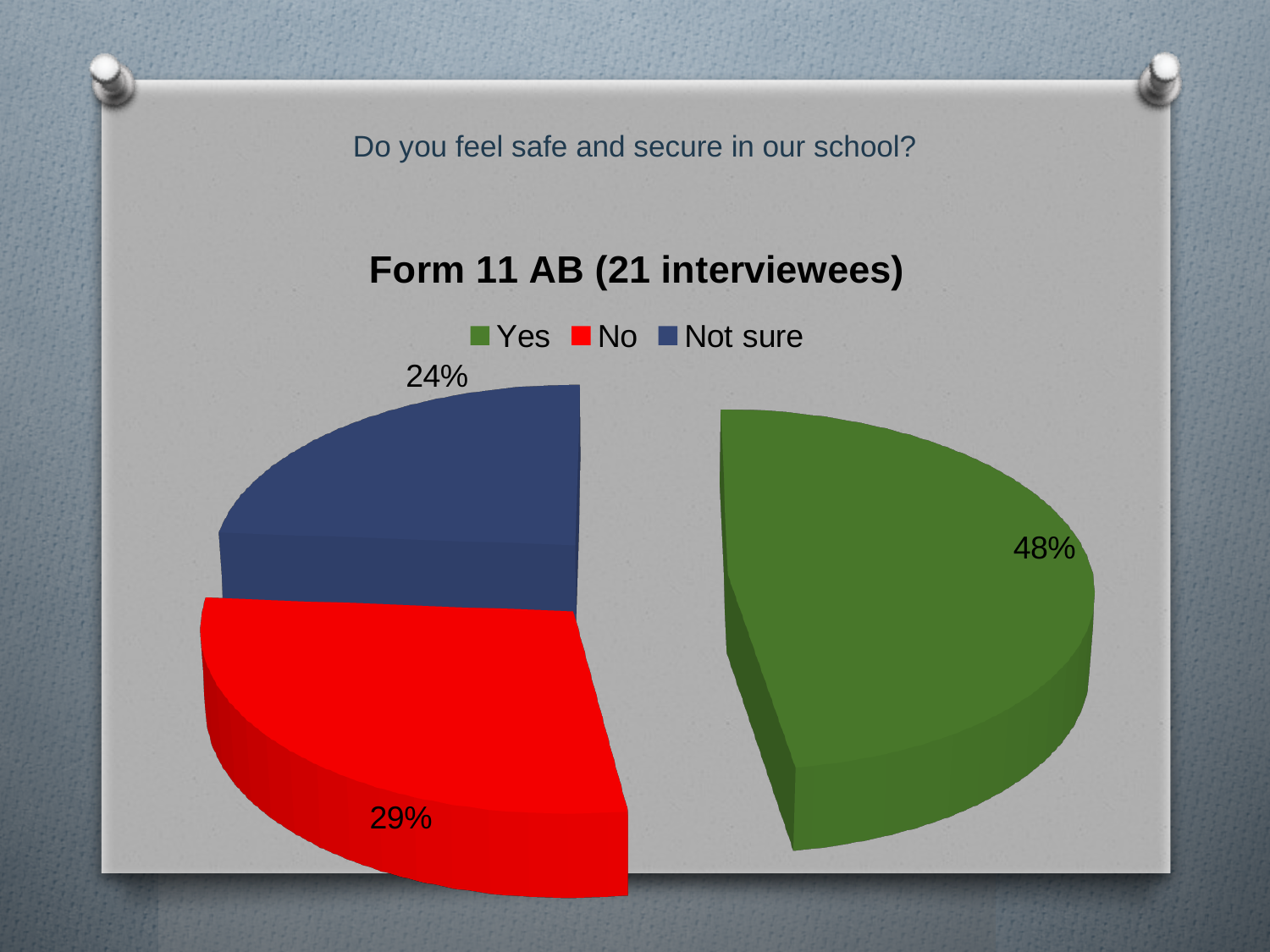

# Do you feel safe and secure in our school?

[unsupported chart]